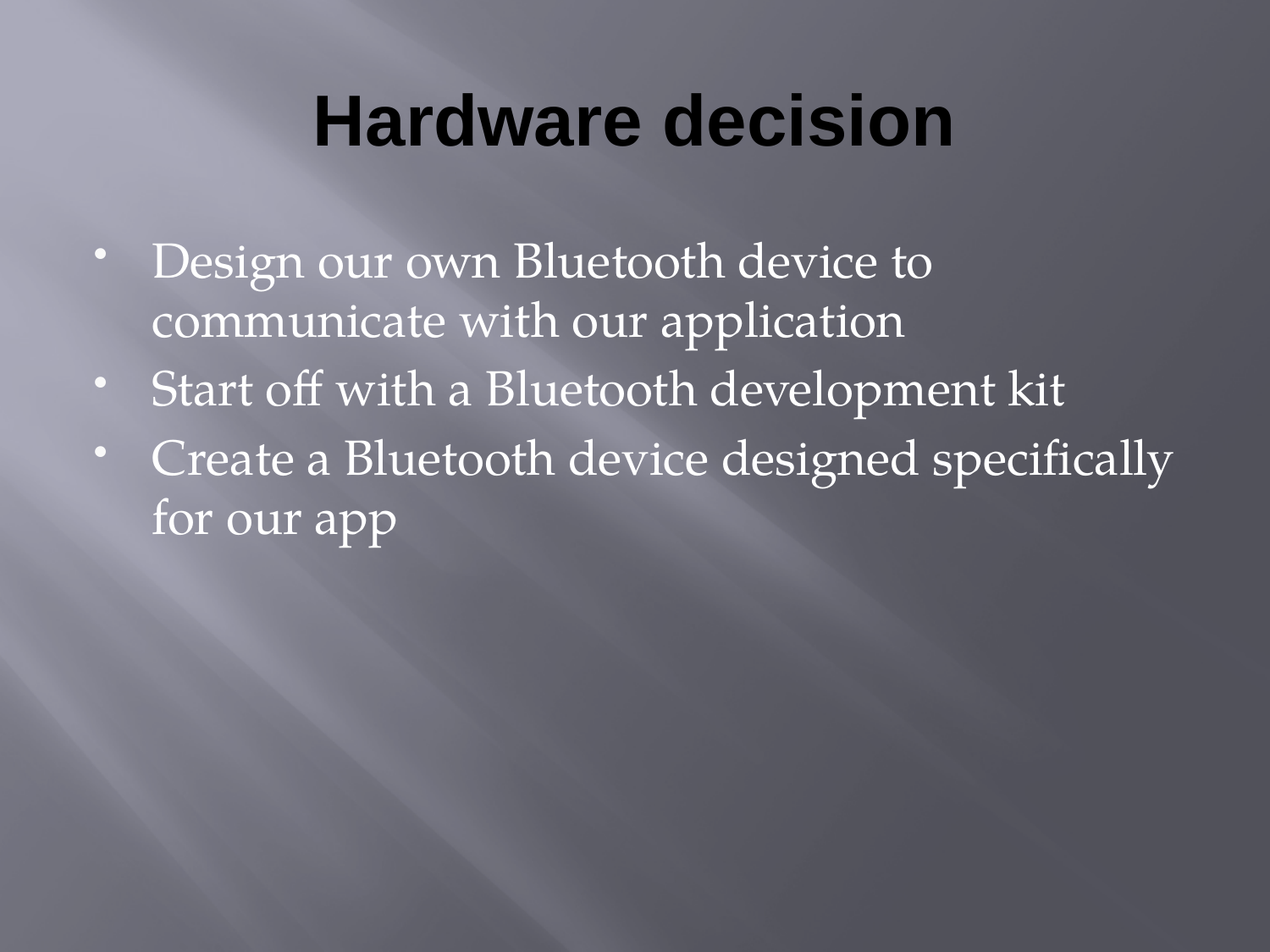

# Hardware decision
Design our own Bluetooth device to communicate with our application
Start off with a Bluetooth development kit
Create a Bluetooth device designed specifically for our app